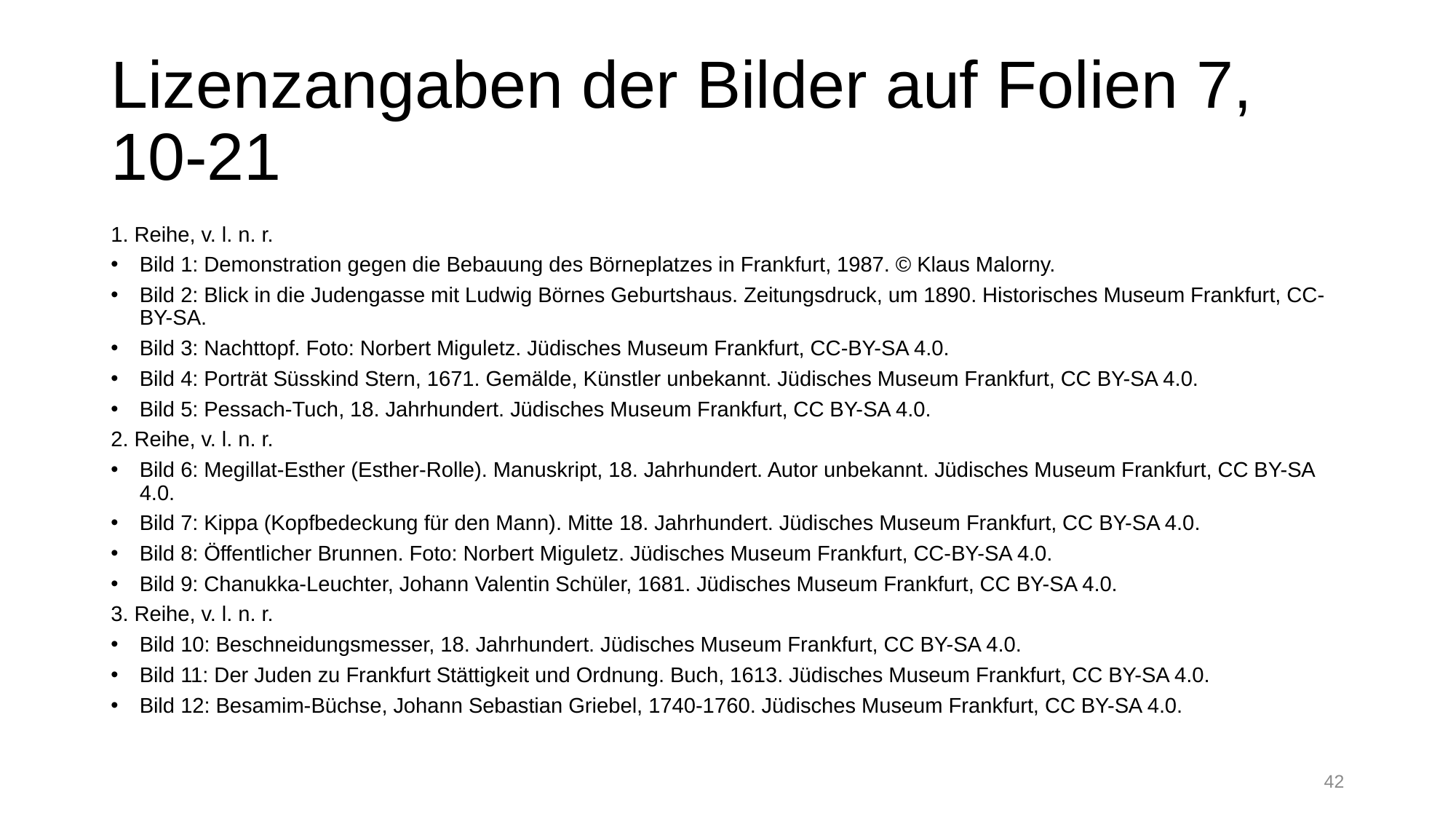

# Lizenzangaben der Bilder auf Folien 7, 10-21
1. Reihe, v. l. n. r.
Bild 1: Demonstration gegen die Bebauung des Börneplatzes in Frankfurt, 1987. © Klaus Malorny.
Bild 2: Blick in die Judengasse mit Ludwig Börnes Geburtshaus. Zeitungsdruck, um 1890. Historisches Museum Frankfurt, CC-BY-SA.
Bild 3: Nachttopf. Foto: Norbert Miguletz. Jüdisches Museum Frankfurt, CC-BY-SA 4.0.
Bild 4: Porträt Süsskind Stern, 1671. Gemälde, Künstler unbekannt. Jüdisches Museum Frankfurt, CC BY-SA 4.0.
Bild 5: Pessach-Tuch, 18. Jahrhundert. Jüdisches Museum Frankfurt, CC BY-SA 4.0.
2. Reihe, v. l. n. r.
Bild 6: Megillat-Esther (Esther-Rolle). Manuskript, 18. Jahrhundert. Autor unbekannt. Jüdisches Museum Frankfurt, CC BY-SA 4.0.
Bild 7: Kippa (Kopfbedeckung für den Mann). Mitte 18. Jahrhundert. Jüdisches Museum Frankfurt, CC BY-SA 4.0.
Bild 8: Öffentlicher Brunnen. Foto: Norbert Miguletz. Jüdisches Museum Frankfurt, CC-BY-SA 4.0.
Bild 9: Chanukka-Leuchter, Johann Valentin Schüler, 1681. Jüdisches Museum Frankfurt, CC BY-SA 4.0.
3. Reihe, v. l. n. r.
Bild 10: Beschneidungsmesser, 18. Jahrhundert. Jüdisches Museum Frankfurt, CC BY-SA 4.0.
Bild 11: Der Juden zu Frankfurt Stättigkeit und Ordnung. Buch, 1613. Jüdisches Museum Frankfurt, CC BY-SA 4.0.
Bild 12: Besamim-Büchse, Johann Sebastian Griebel, 1740-1760. Jüdisches Museum Frankfurt, CC BY-SA 4.0.
42